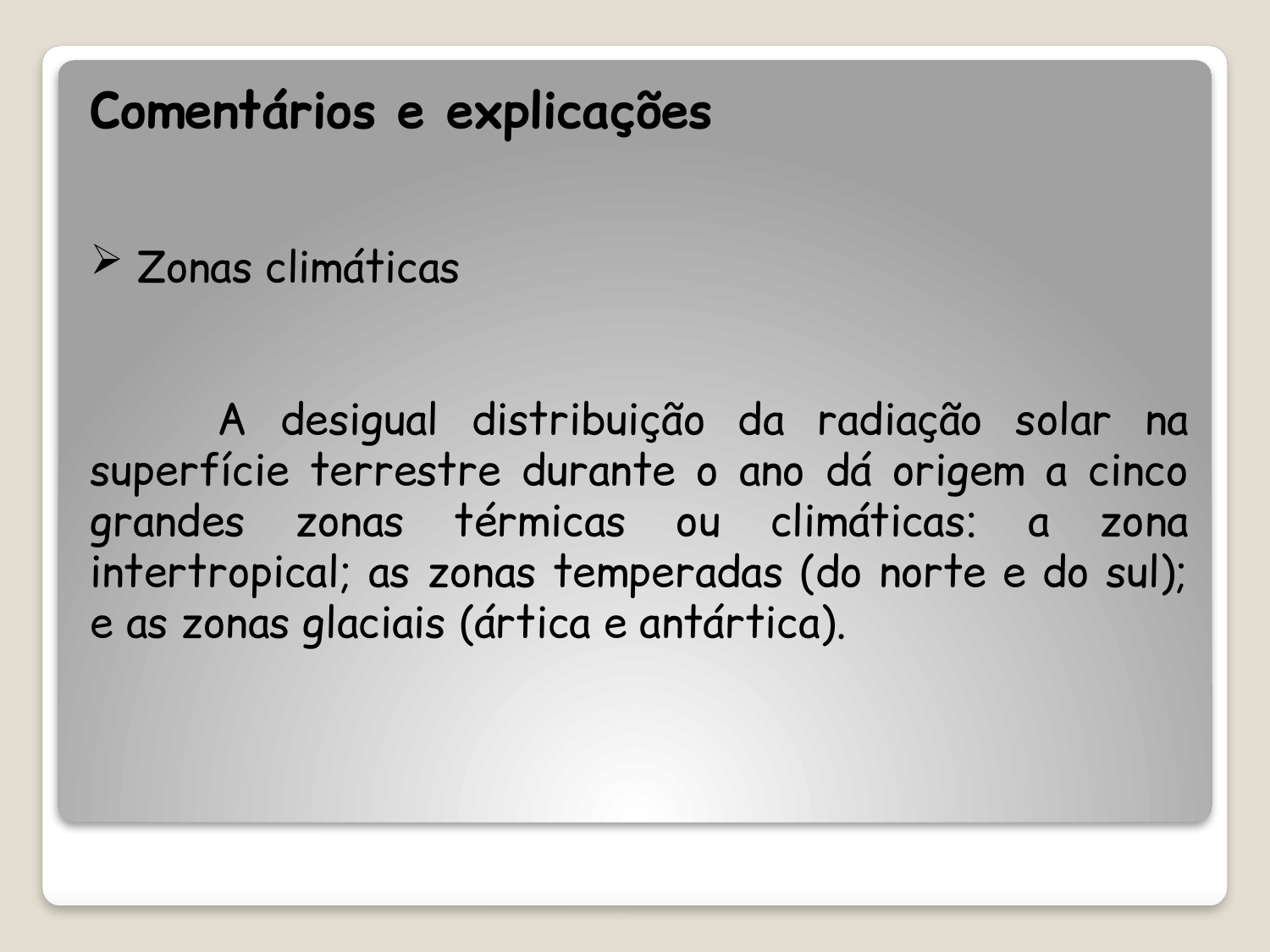

Comentários e explicações

 Zonas climáticas

	A desigual distribuição da radiação solar na superfície terrestre durante o ano dá origem a cinco grandes zonas térmicas ou climáticas: a zona intertropical; as zonas temperadas (do norte e do sul); e as zonas glaciais (ártica e antártica).